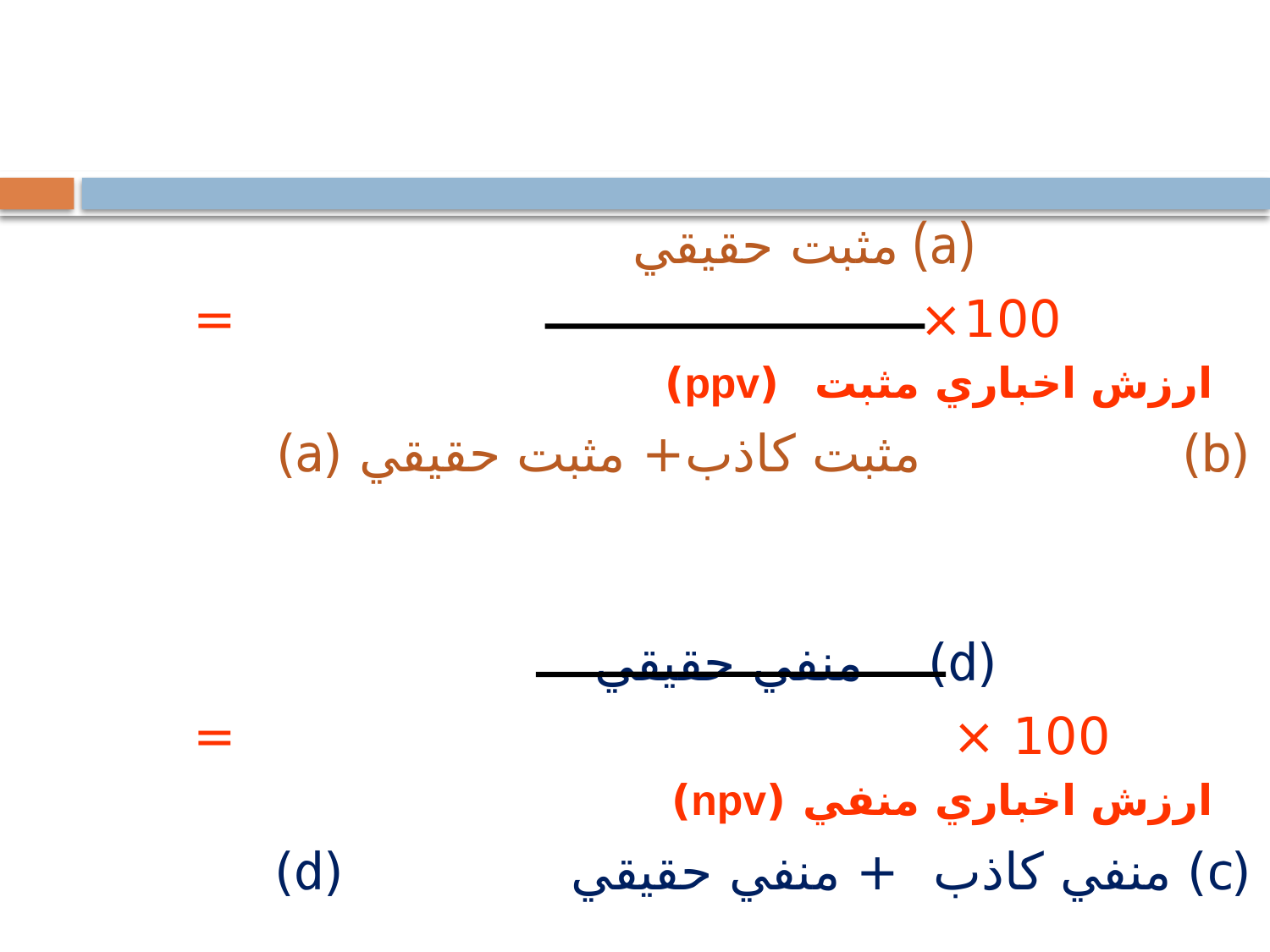

(a) مثبت حقيقي
            100×                                          = ارزش اخباري مثبت  (ppv)
(b)                مثبت كاذب+ مثبت حقيقي (a)

(d)    منفي حقيقي
         100 ×                                            = ارزش اخباري منفي (npv)
(c) منفي كاذب  + منفي حقيقي              (d)